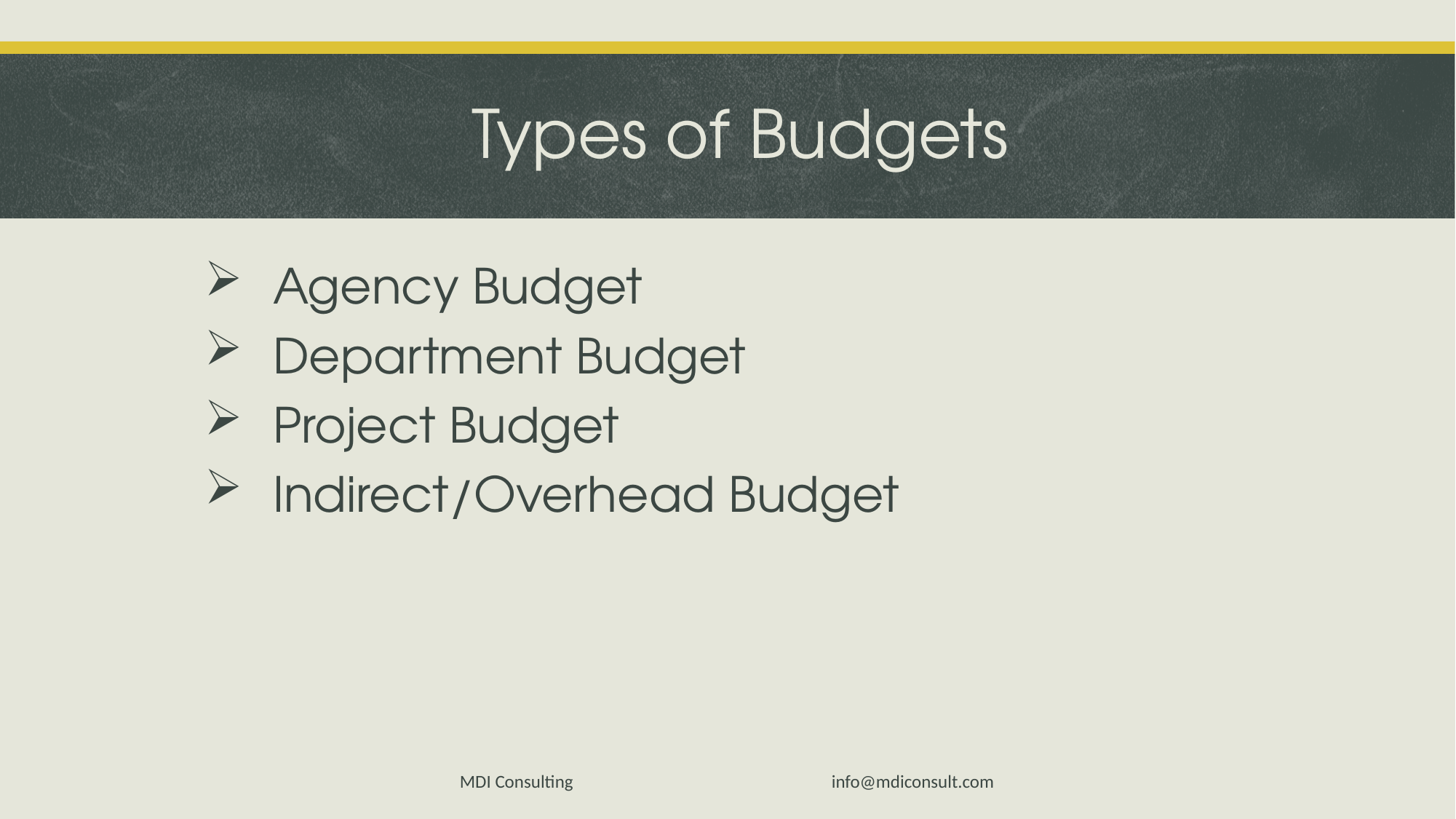

# Types of Budgets
Agency Budget
Department Budget
Project Budget
Indirect/Overhead Budget

MDI Consulting                                                              info@mdiconsult.com